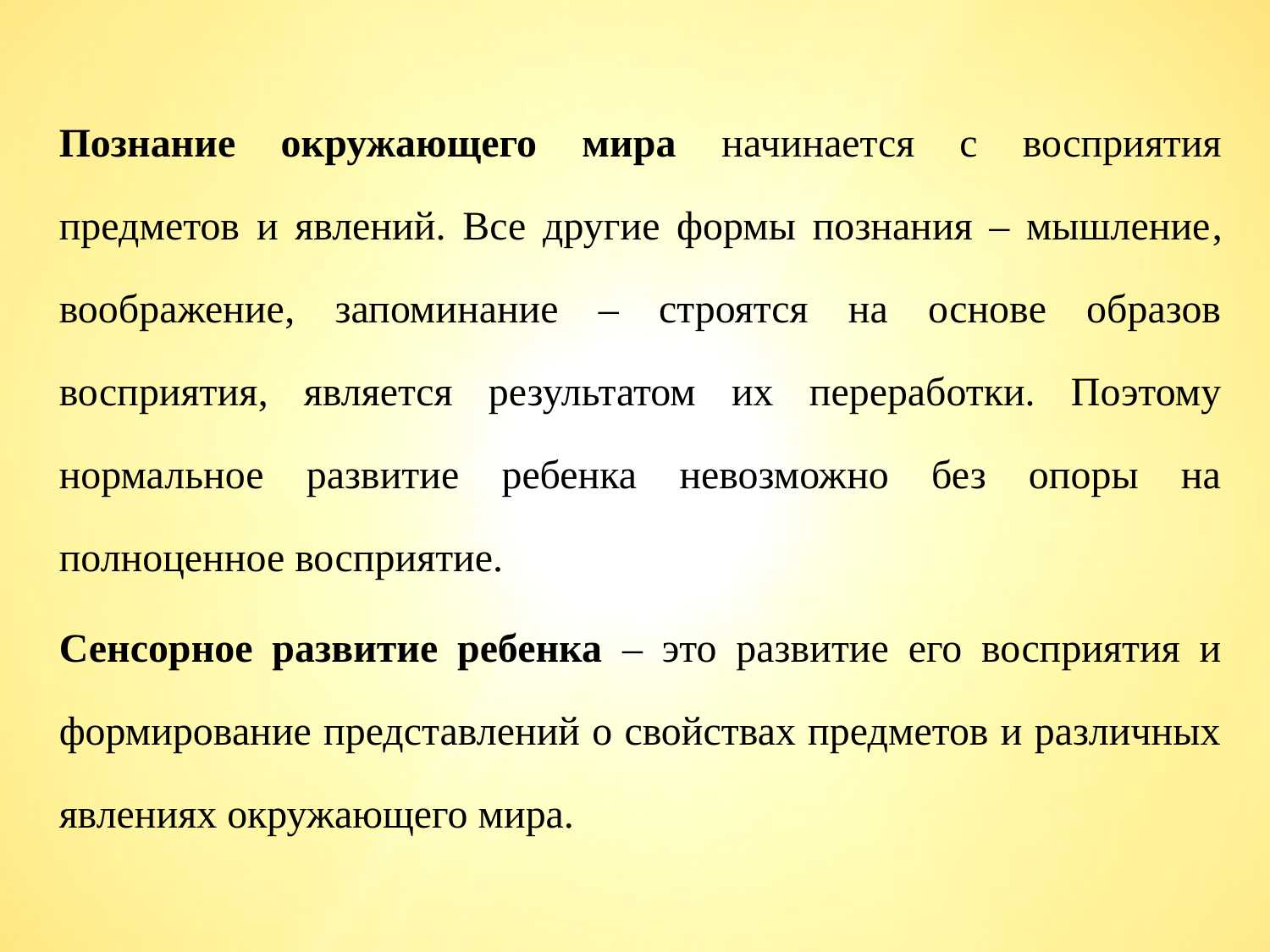

Познание окружающего мира начинается с восприятия предметов и явлений. Все другие формы познания – мышление, воображение, запоминание – строятся на основе образов восприятия, является результатом их переработки. Поэтому нормальное развитие ребенка невозможно без опоры на полноценное восприятие.
Сенсорное развитие ребенка – это развитие его восприятия и формирование представлений о свойствах предметов и различных явлениях окружающего мира.